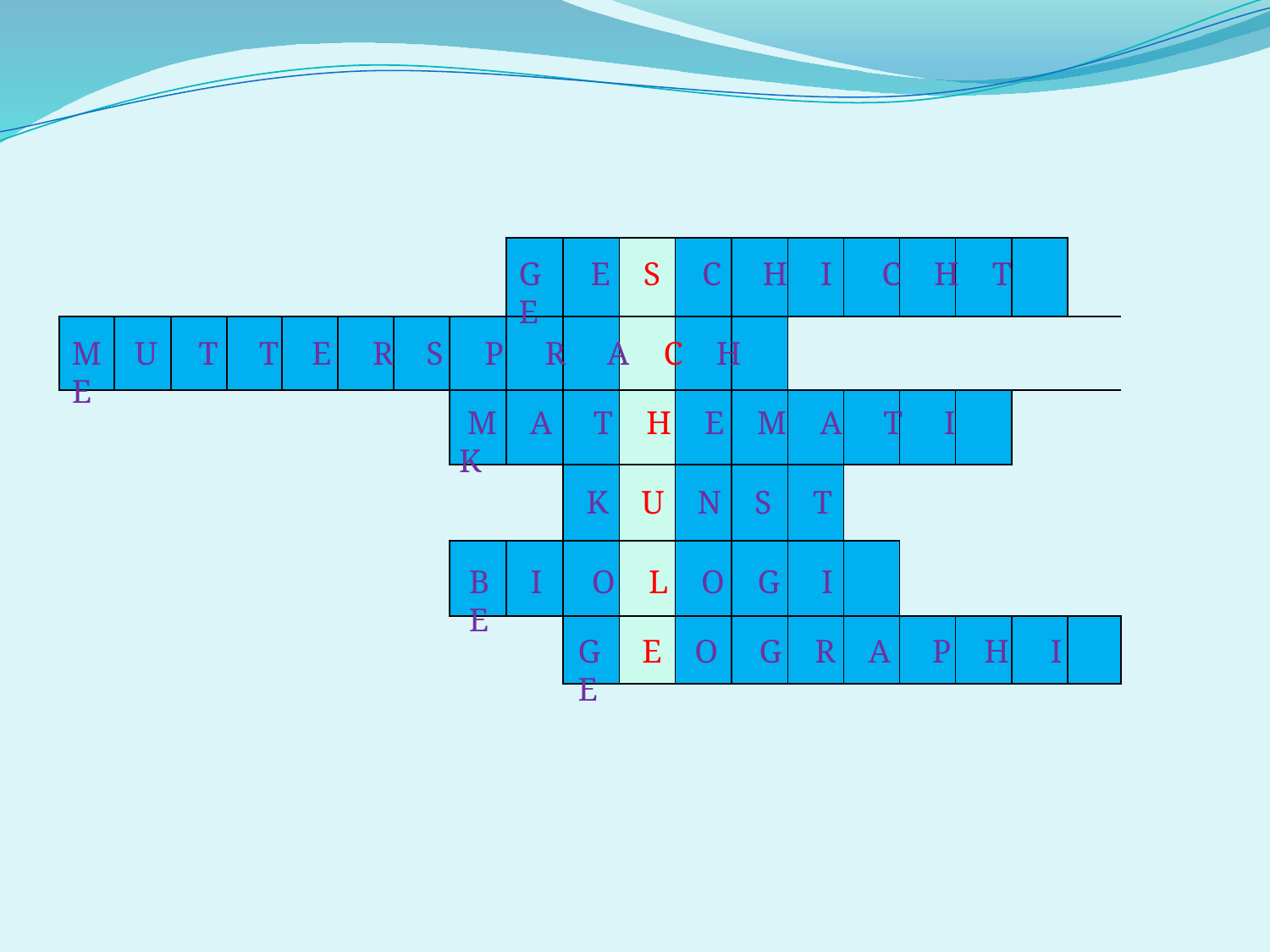

|  |  |  |  |  |  |  |  |  |  |  |  |  |  |  |  |  |  |  |
| --- | --- | --- | --- | --- | --- | --- | --- | --- | --- | --- | --- | --- | --- | --- | --- | --- | --- | --- |
|  |  |  |  |  |  |  |  |  |  |  |  |  |  |  |  |  |  |  |
|  |  |  |  |  |  |  |  |  |  |  |  |  |  |  |  |  |  |  |
|  |  |  |  |  |  |  |  |  |  |  |  |  |  |  |  |  |  |  |
|  |  |  |  |  |  |  |  |  |  |  |  |  |  |  |  |  |  |  |
|  |  |  |  |  |  |  |  |  |  |  |  |  |  |  |  |  |  |  |
G      E    S     C     H    I      C    H    T     E
M    U     T     T    E     R    S     P     R     A    C    H    E
 M    A     T    H    E    M    A     T     I     K
 K    U    N    S     T
B     I      O    L    O    G     I     E
G     E    O     G    R    A     P    H     I     E